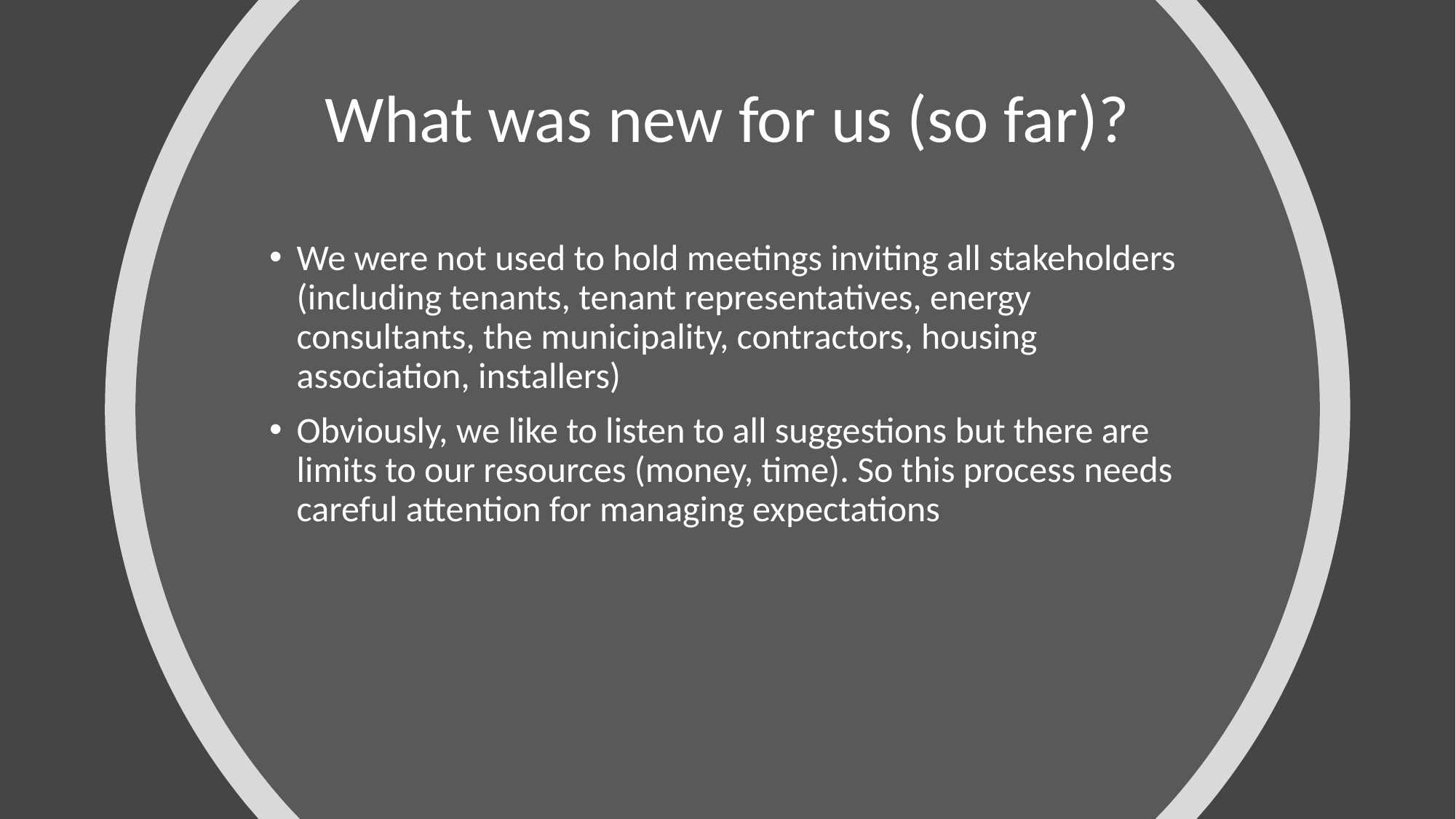

# What was new for us (so far)?
We were not used to hold meetings inviting all stakeholders (including tenants, tenant representatives, energy consultants, the municipality, contractors, housing association, installers)
Obviously, we like to listen to all suggestions but there are limits to our resources (money, time). So this process needs careful attention for managing expectations